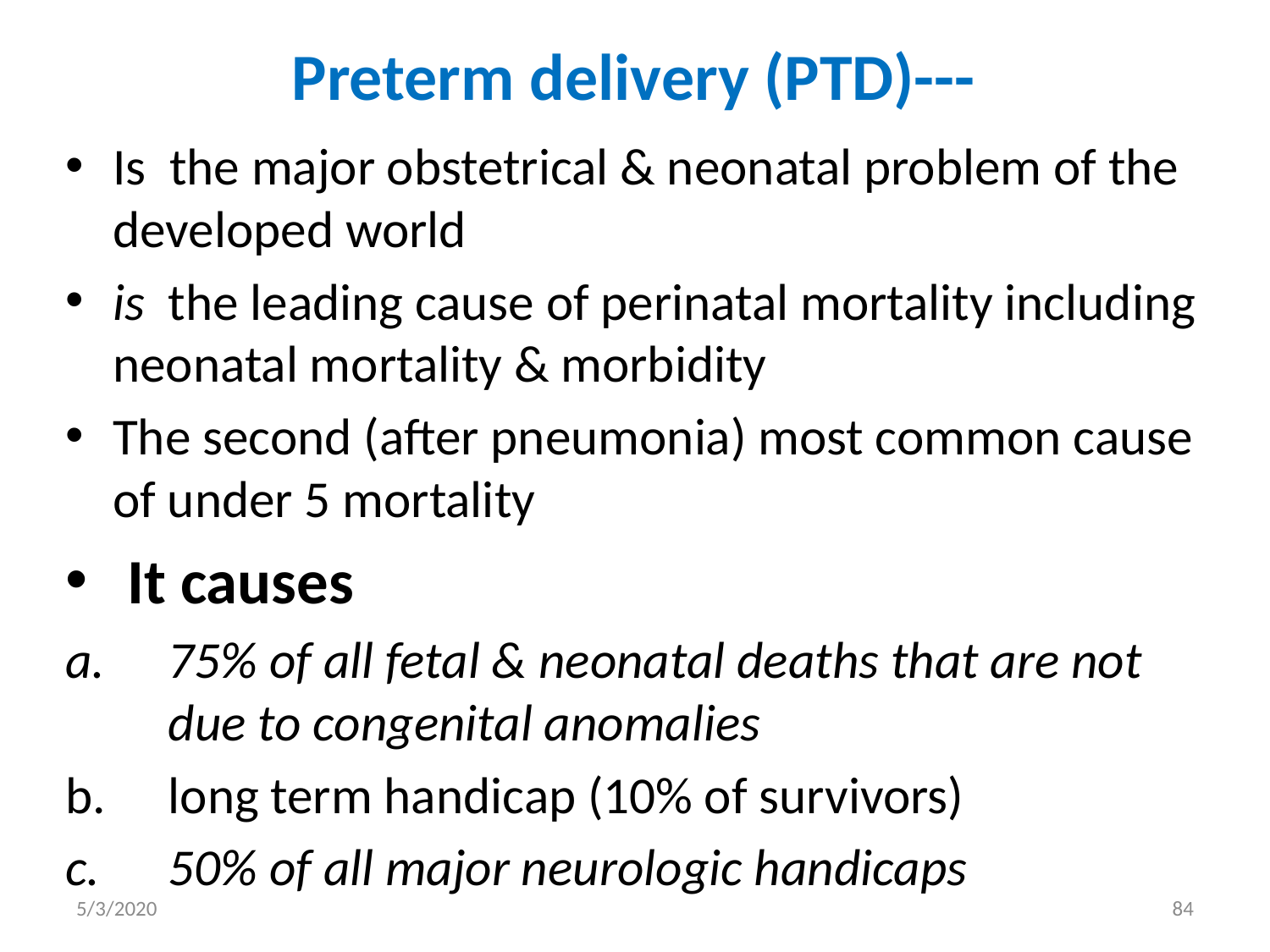

# Preterm delivery (PTD)---
Is  the major obstetrical & neonatal problem of the developed world
is  the leading cause of perinatal mortality including neonatal mortality & morbidity
The second (after pneumonia) most common cause of under 5 mortality
 It causes
75% of all fetal & neonatal deaths that are not due to congenital anomalies
long term handicap (10% of survivors)
50% of all major neurologic handicaps

5/3/2020
84